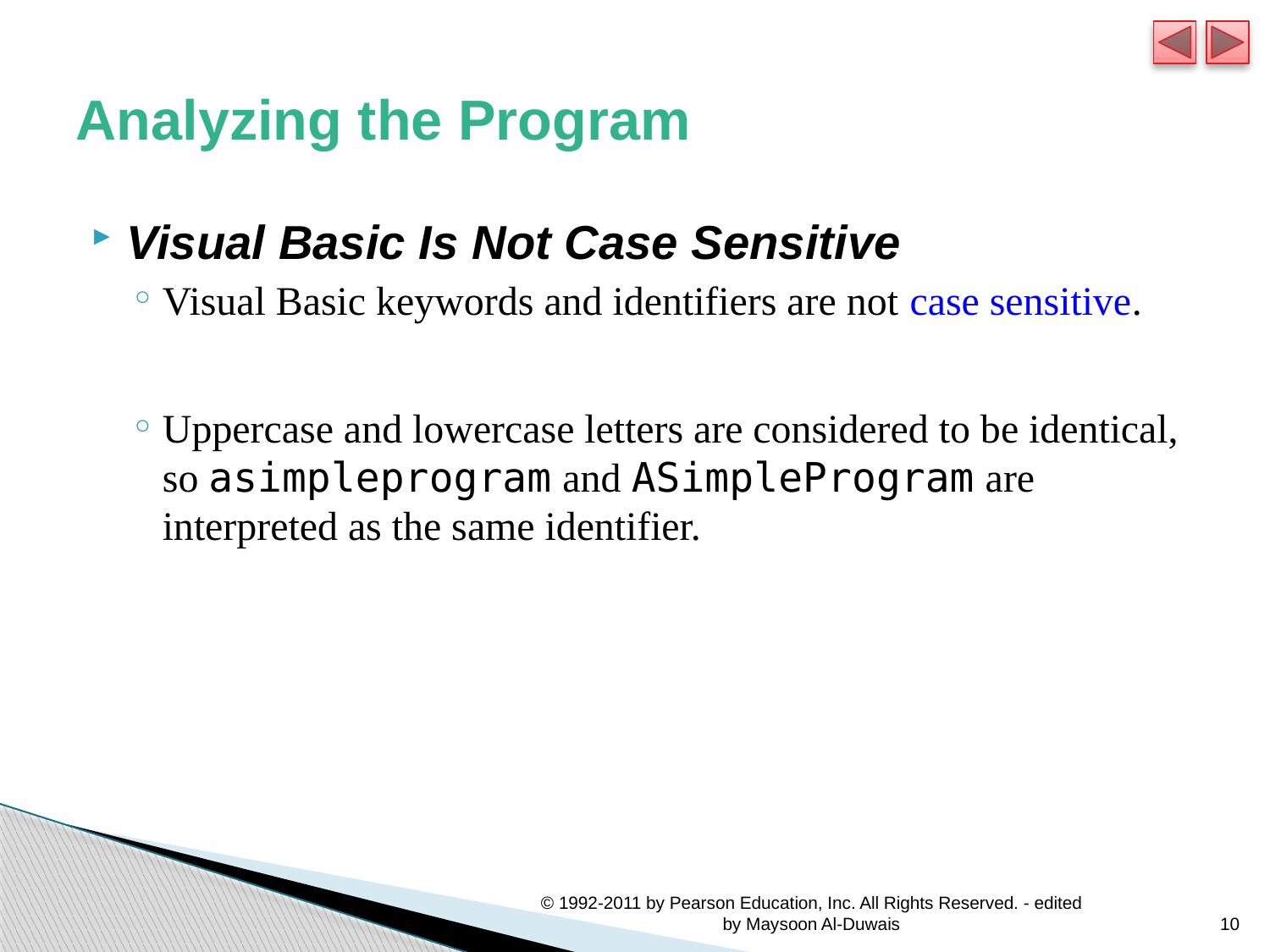

# Analyzing the Program
Visual Basic Is Not Case Sensitive
Visual Basic keywords and identifiers are not case sensitive.

Uppercase and lowercase letters are considered to be identical, so asimpleprogram and ASimpleProgram are interpreted as the same identifier.
© 1992-2011 by Pearson Education, Inc. All Rights Reserved. - edited by Maysoon Al-Duwais
10